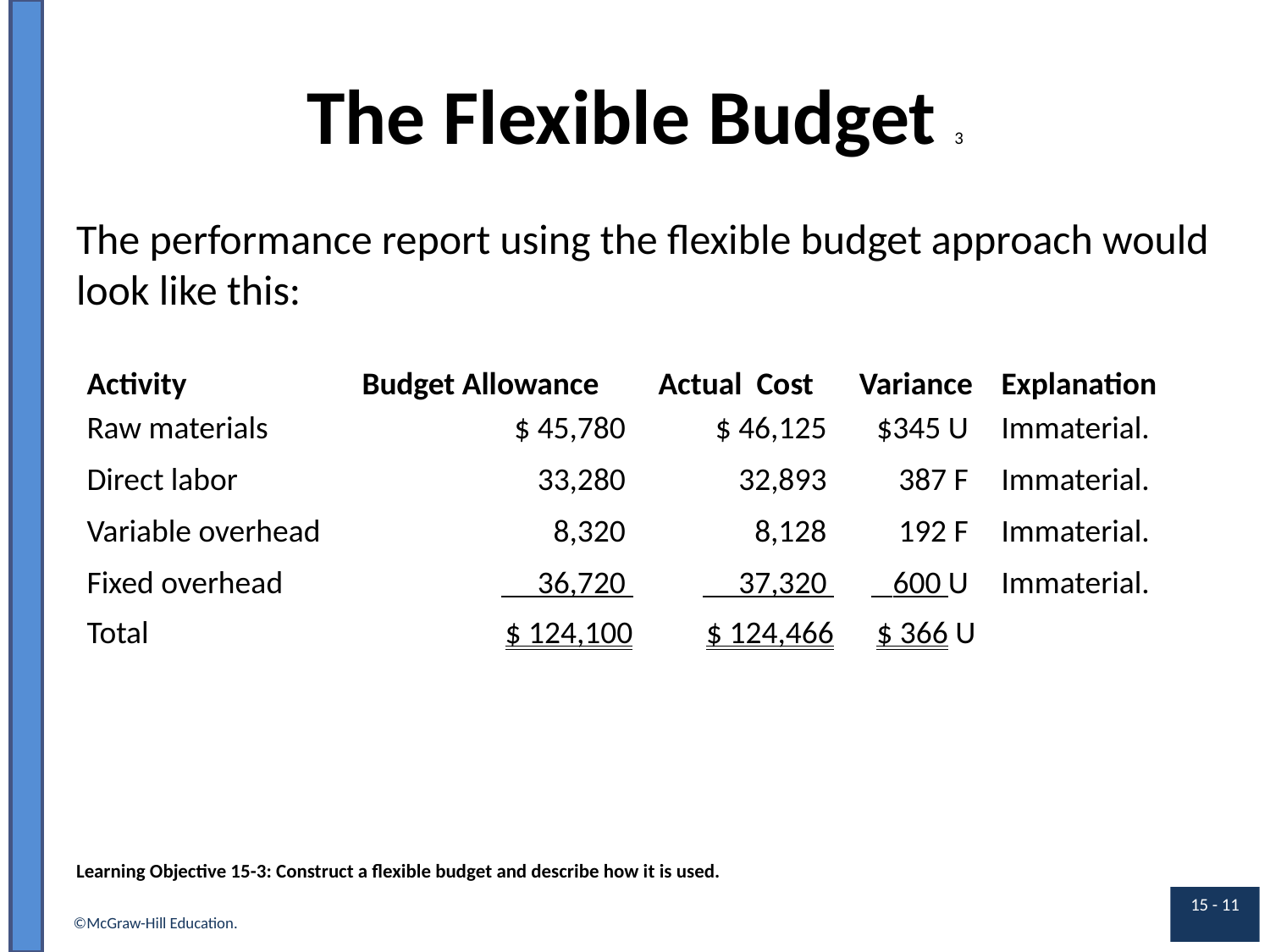

# The Flexible Budget 3
The performance report using the flexible budget approach would look like this:
| Activity | Budget Allowance | Actual Cost | Variance | Explanation |
| --- | --- | --- | --- | --- |
| Raw materials | $ 45,780 | $ 46,125 | $345 U | Immaterial. |
| Direct labor | 33,280 | 32,893 | 387 F | Immaterial. |
| Variable overhead | 8,320 | 8,128 | 192 F | Immaterial. |
| Fixed overhead | 36,720 | 37,320 | 600 U | Immaterial. |
| Total | $ 124,100 | $ 124,466 | $ 366 U | Blank |
Learning Objective 15-3: Construct a flexible budget and describe how it is used.